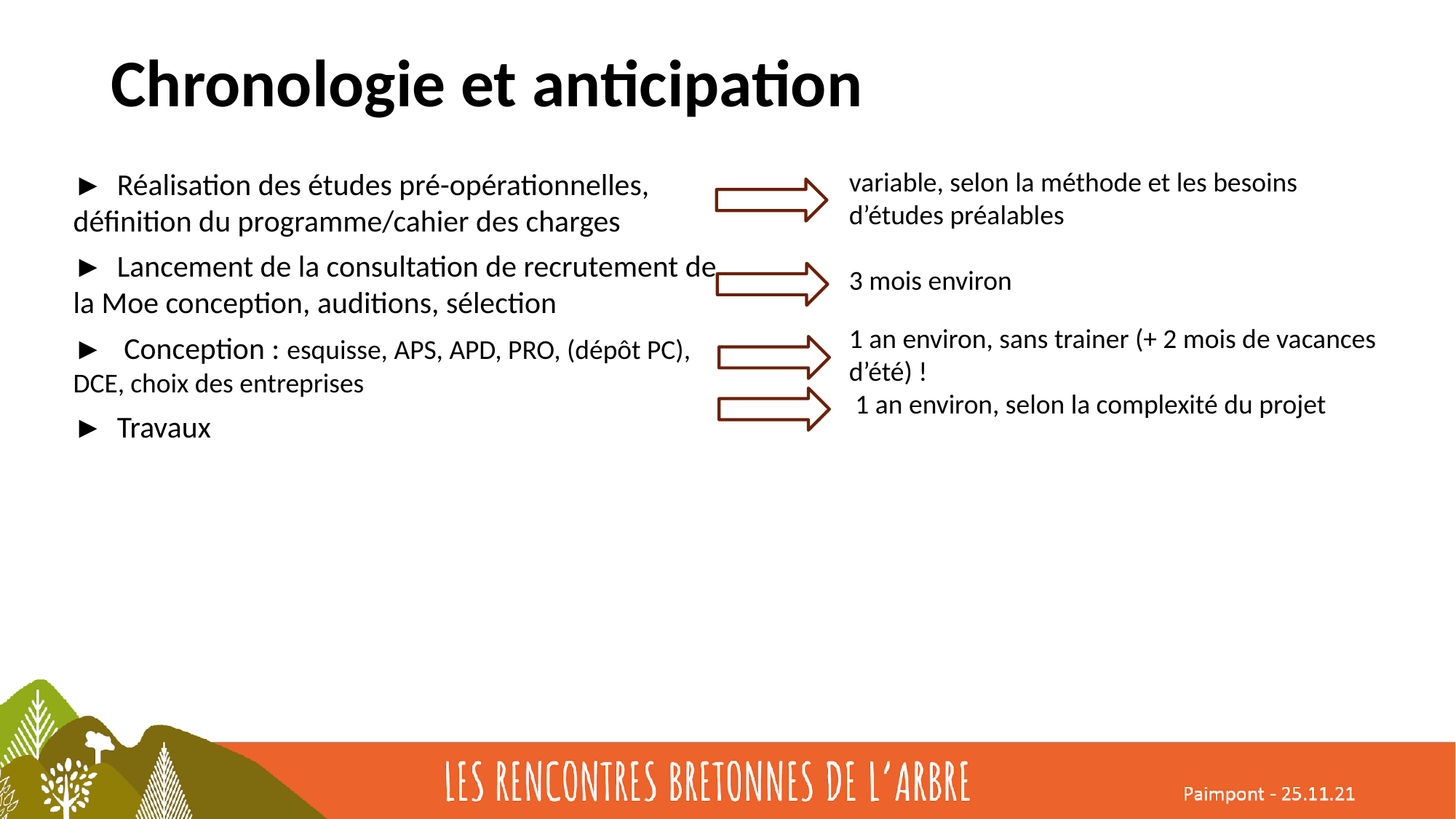

# Chronologie et anticipation
variable, selon la méthode et les besoins d’études préalables

3 mois environ

1 an environ, sans trainer (+ 2 mois de vacances d’été) !
 1 an environ, selon la complexité du projet
►  Réalisation des études pré-opérationnelles, définition du programme/cahier des charges
►  Lancement de la consultation de recrutement de la Moe conception, auditions, sélection
►   Conception : esquisse, APS, APD, PRO, (dépôt PC), DCE, choix des entreprises
►  Travaux